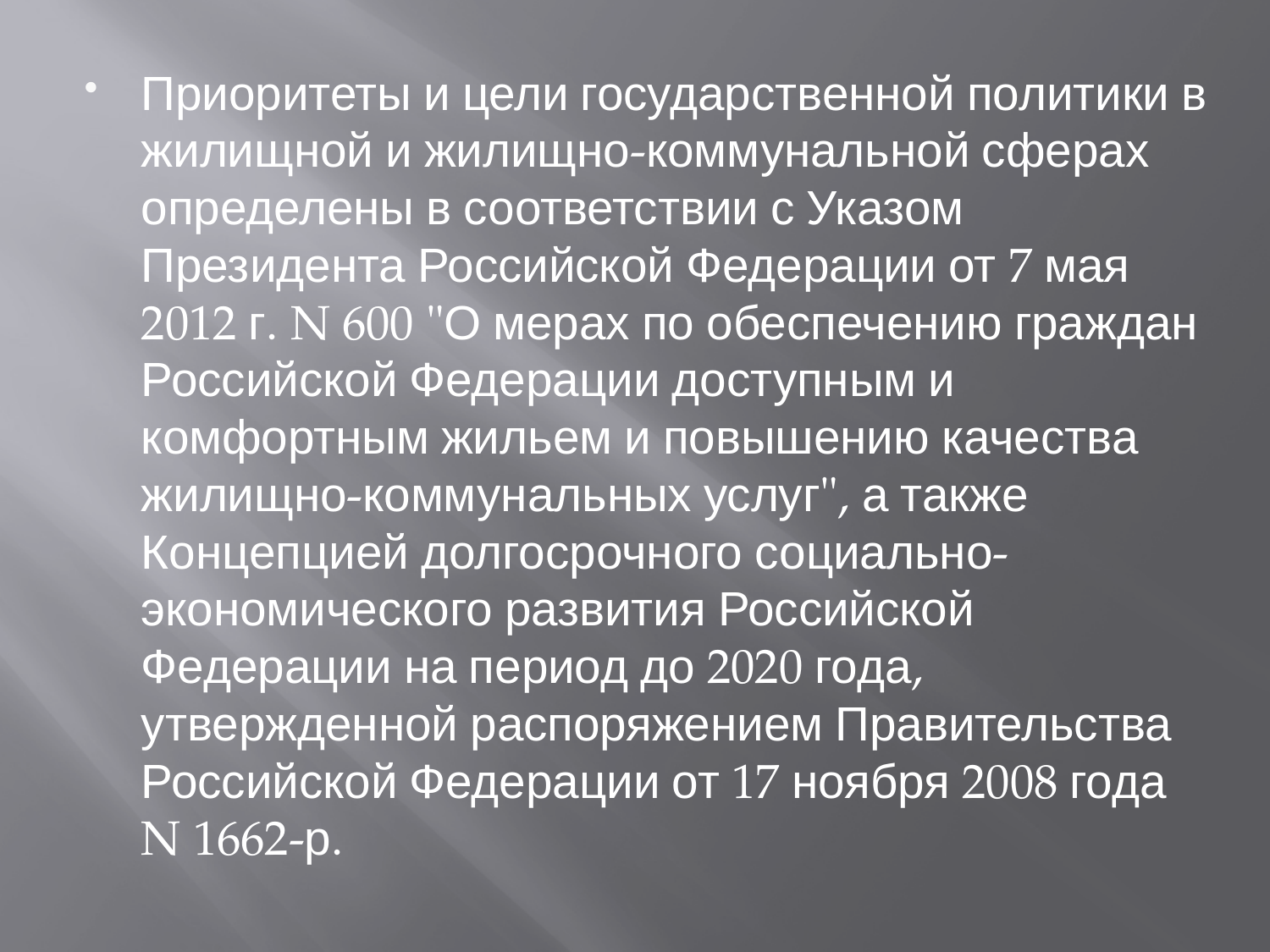

Приоритеты и цели государственной политики в жилищной и жилищно-коммунальной сферах определены в соответствии с Указом Президента Российской Федерации от 7 мая 2012 г. N 600 "О мерах по обеспечению граждан Российской Федерации доступным и комфортным жильем и повышению качества жилищно-коммунальных услуг", а также Концепцией долгосрочного социально-экономического развития Российской Федерации на период до 2020 года, утвержденной распоряжением Правительства Российской Федерации от 17 ноября 2008 года N 1662-р.